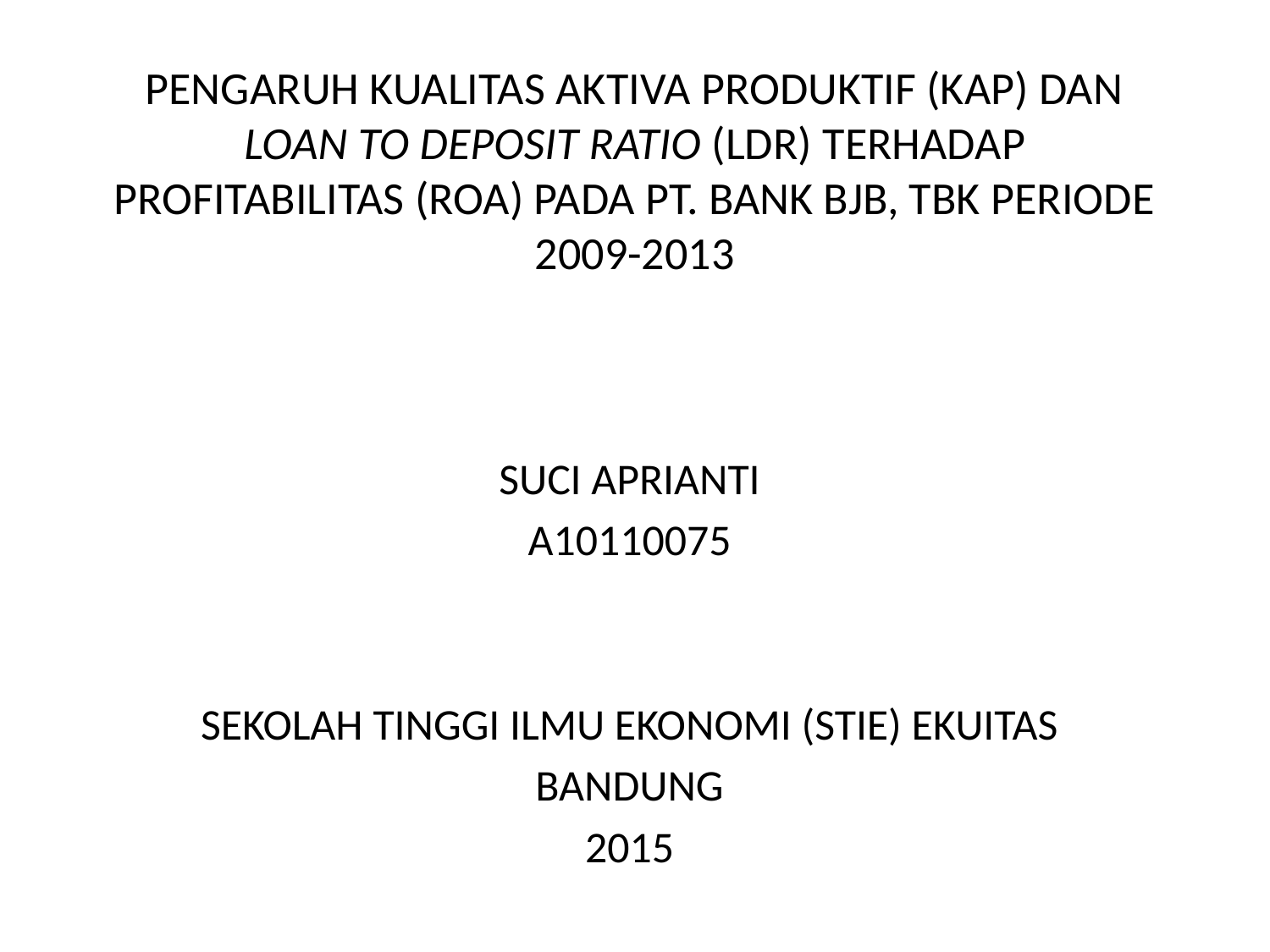

# PENGARUH KUALITAS AKTIVA PRODUKTIF (KAP) DAN LOAN TO DEPOSIT RATIO (LDR) TERHADAP PROFITABILITAS (ROA) PADA PT. BANK BJB, TBK PERIODE 2009-2013
SUCI APRIANTI
A10110075

SEKOLAH TINGGI ILMU EKONOMI (STIE) EKUITAS
BANDUNG
2015